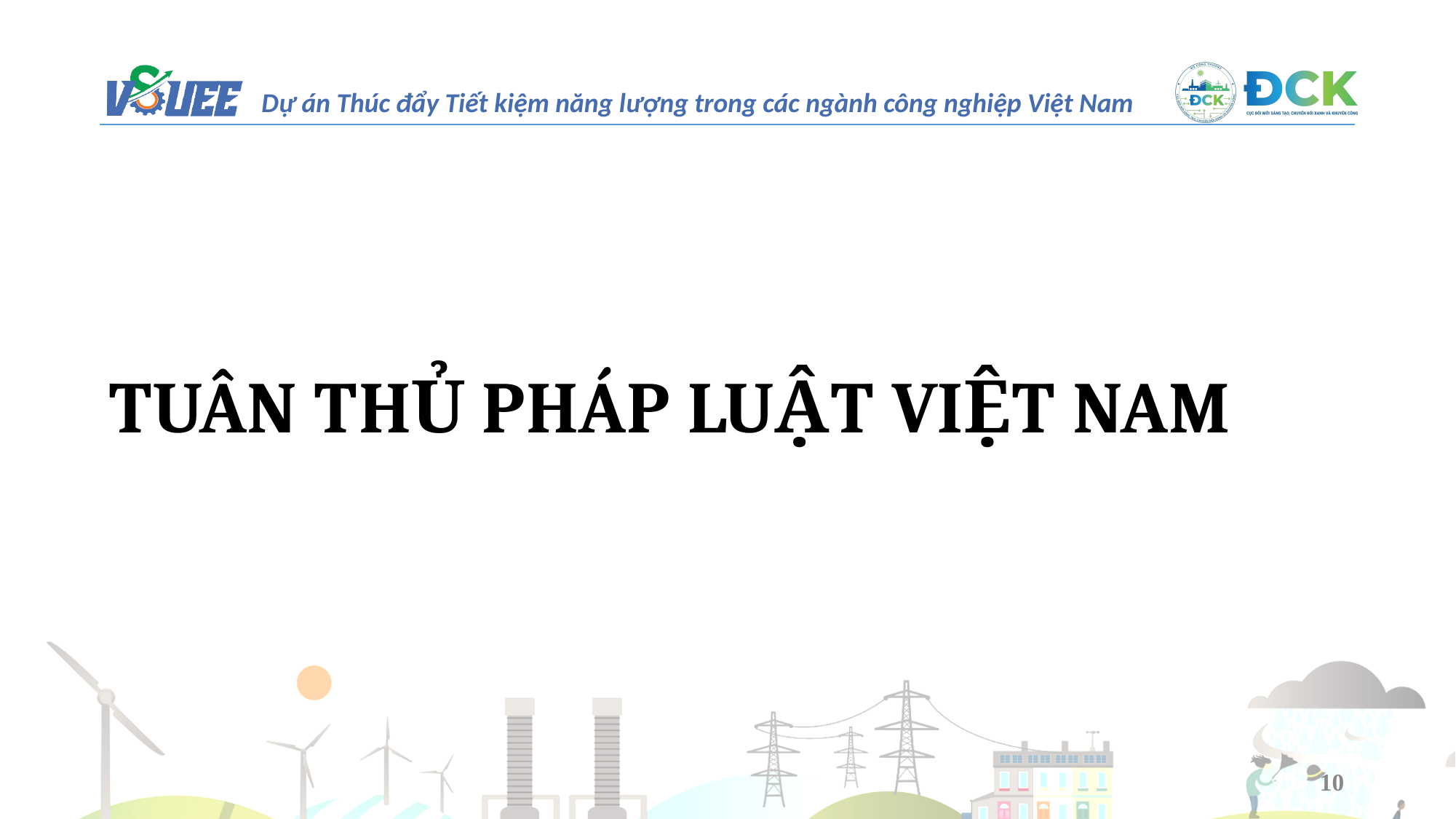

TUÂN THỦ PHÁP LUẬT VIỆT NAM
10